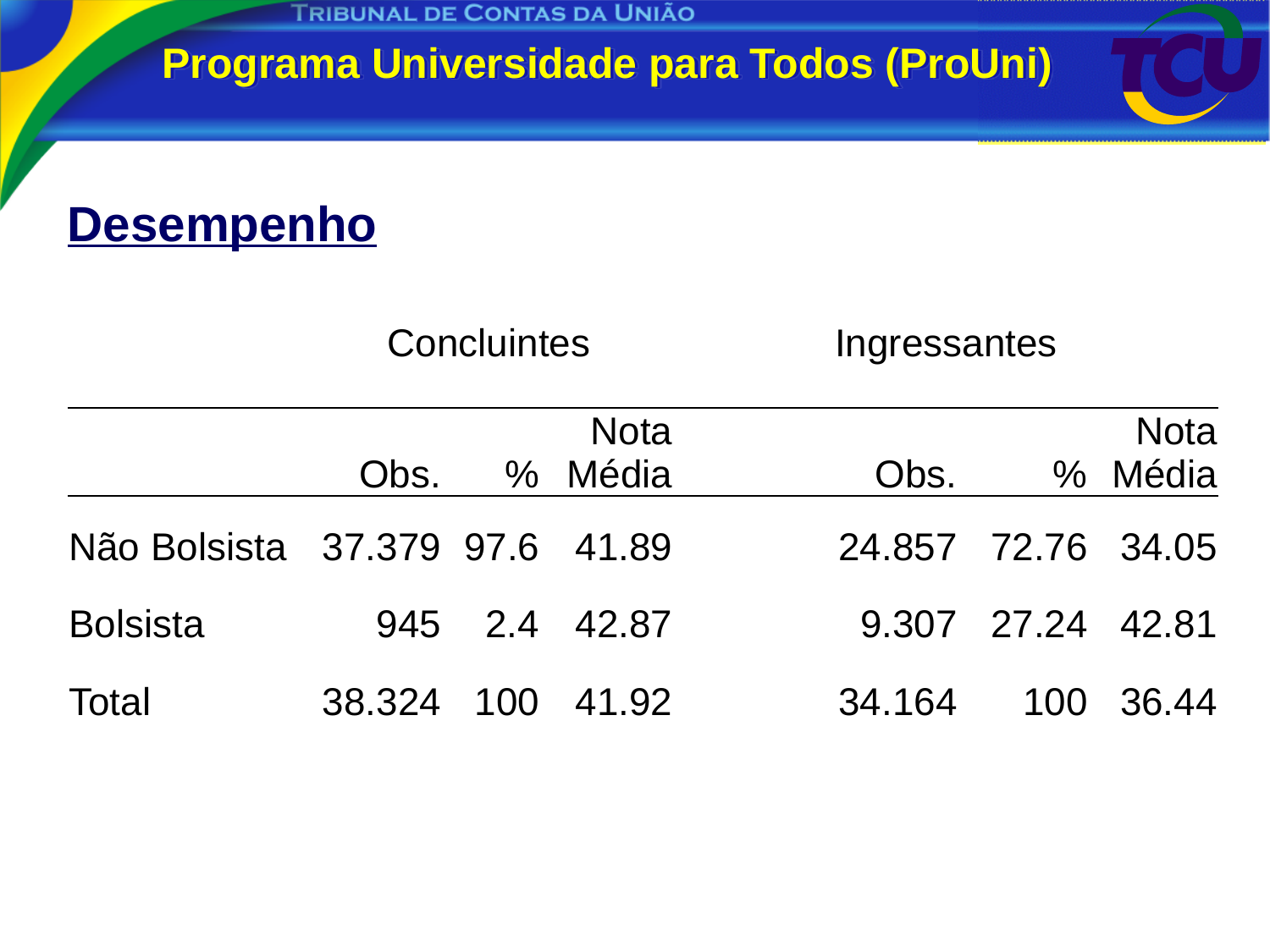

# Programa Universidade para Todos (ProUni)
Desempenho

|  | Concluintes |  |  | Ingressantes |  |  |
| --- | --- | --- | --- | --- | --- | --- |
|  | Obs. | % | Nota Média | Obs. | % | Nota Média |
| Não Bolsista | 37.379 | 97.6 | 41.89 | 24.857 | 72.76 | 34.05 |
| Bolsista | 945 | 2.4 | 42.87 | 9.307 | 27.24 | 42.81 |
| Total | 38.324 | 100 | 41.92 | 34.164 | 100 | 36.44 |